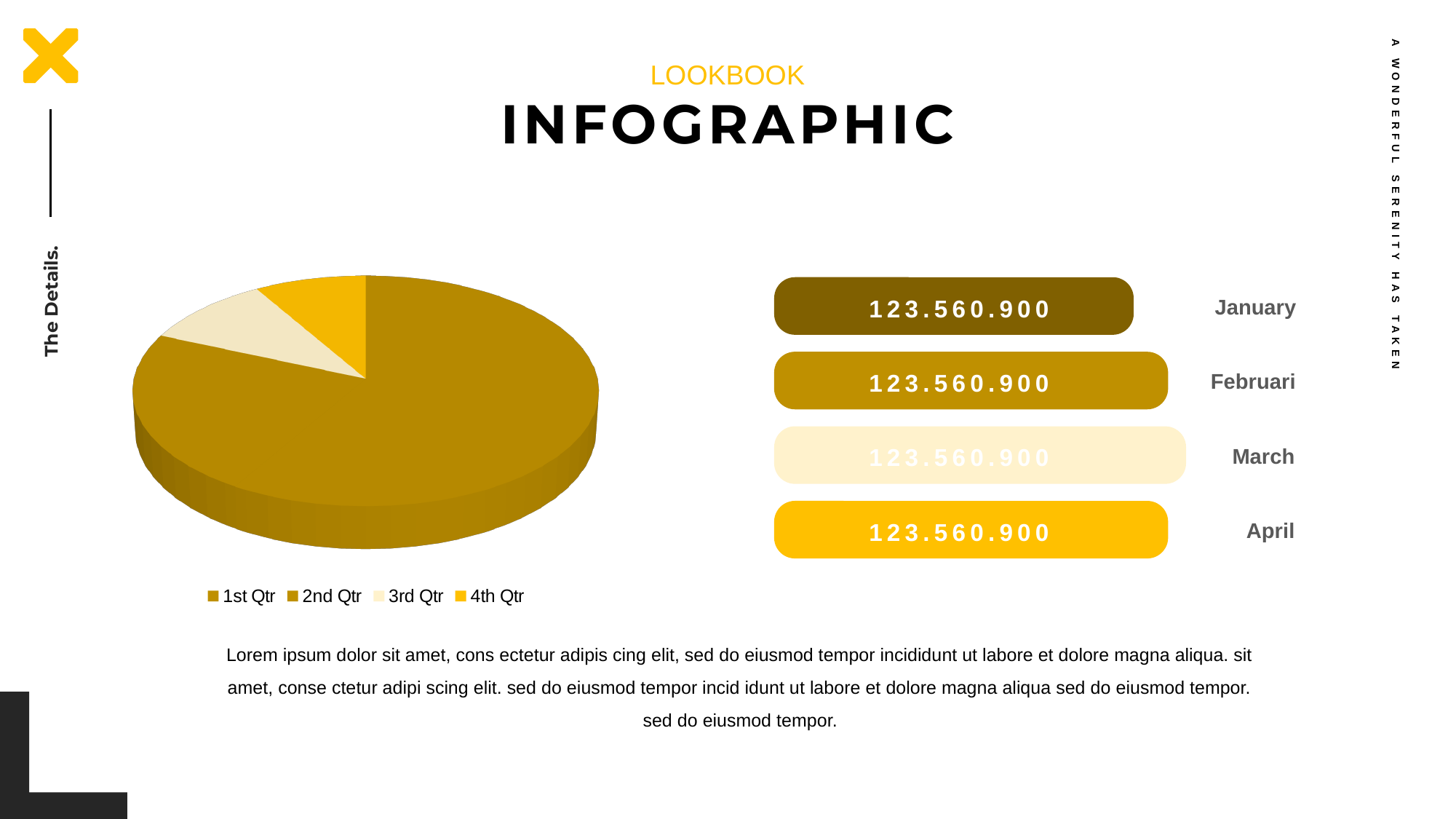

LOOKBOOK
INFOGRAPHIC
A WONDERFUL SERENITY HAS TAKEN
The Details.

[unsupported chart]

123.560.900
January

123.560.900
Februari

123.560.900
March

123.560.900
April
Lorem ipsum dolor sit amet, cons ectetur adipis cing elit, sed do eiusmod tempor incididunt ut labore et dolore magna aliqua. sit amet, conse ctetur adipi scing elit. sed do eiusmod tempor incid idunt ut labore et dolore magna aliqua sed do eiusmod tempor. sed do eiusmod tempor.